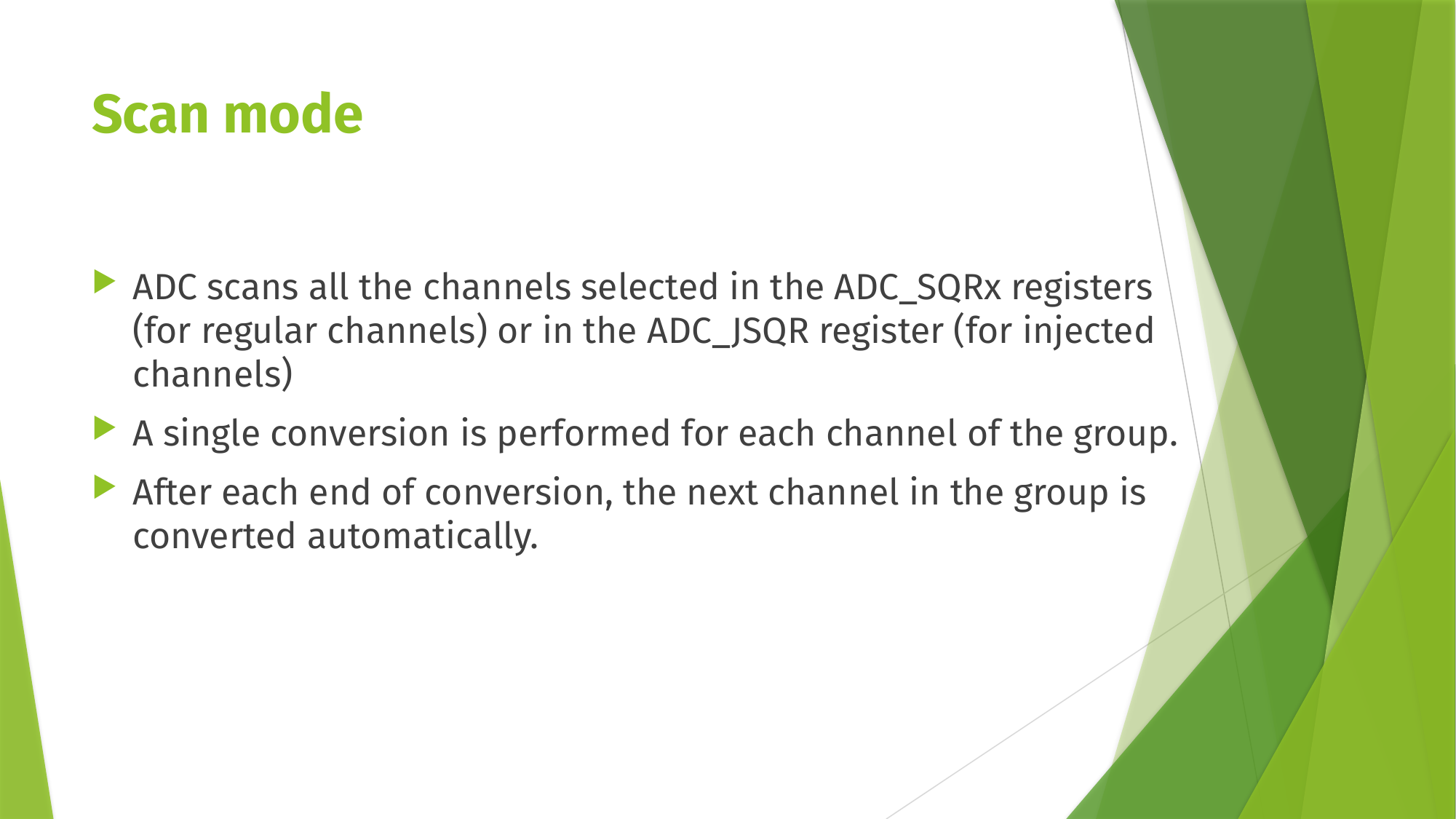

# Scan mode
ADC scans all the channels selected in the ADC_SQRx registers (for regular channels) or in the ADC_JSQR register (for injected channels)
A single conversion is performed for each channel of the group.
After each end of conversion, the next channel in the group is converted automatically.